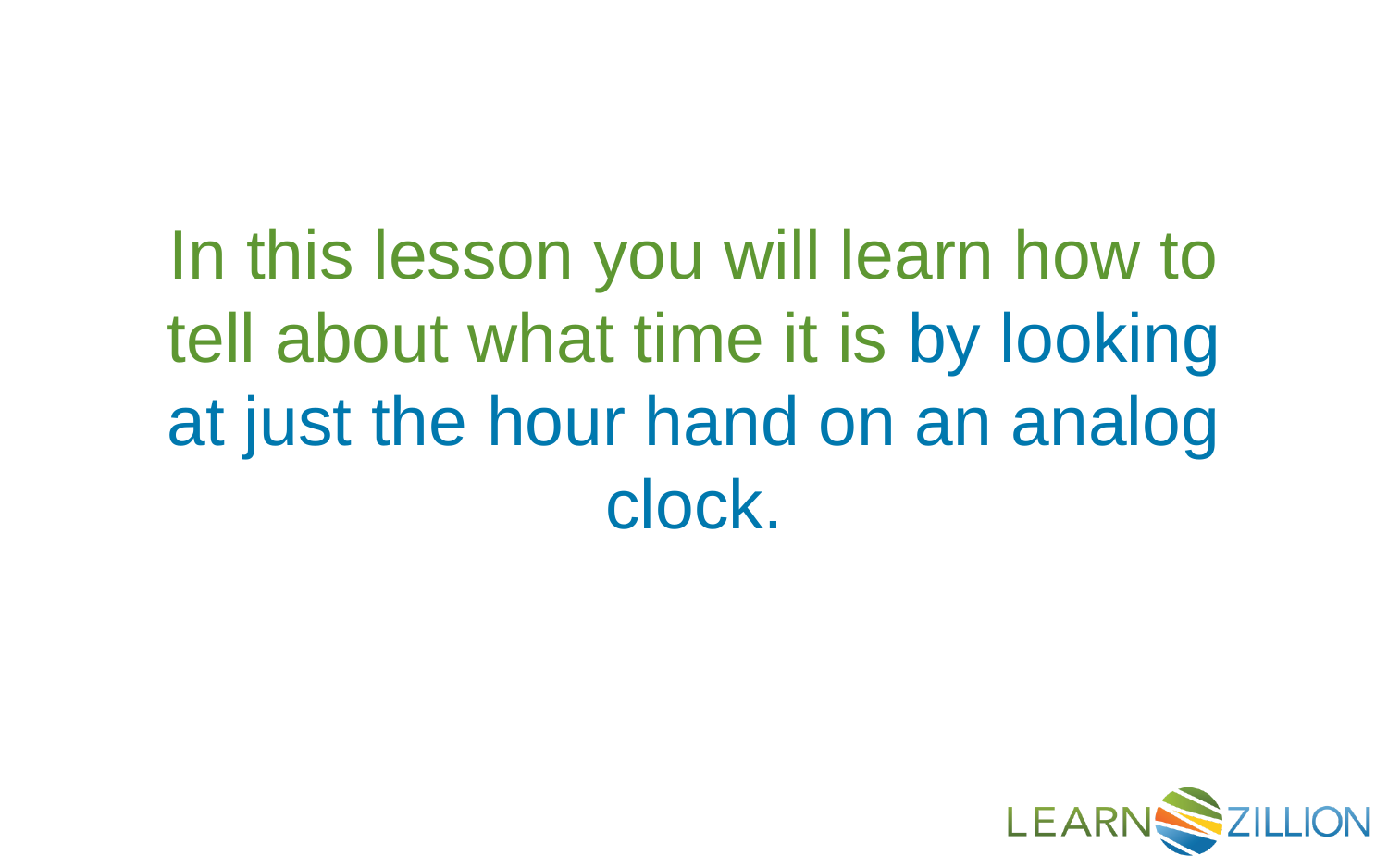

In this lesson you will learn how to tell about what time it is by looking at just the hour hand on an analog clock.